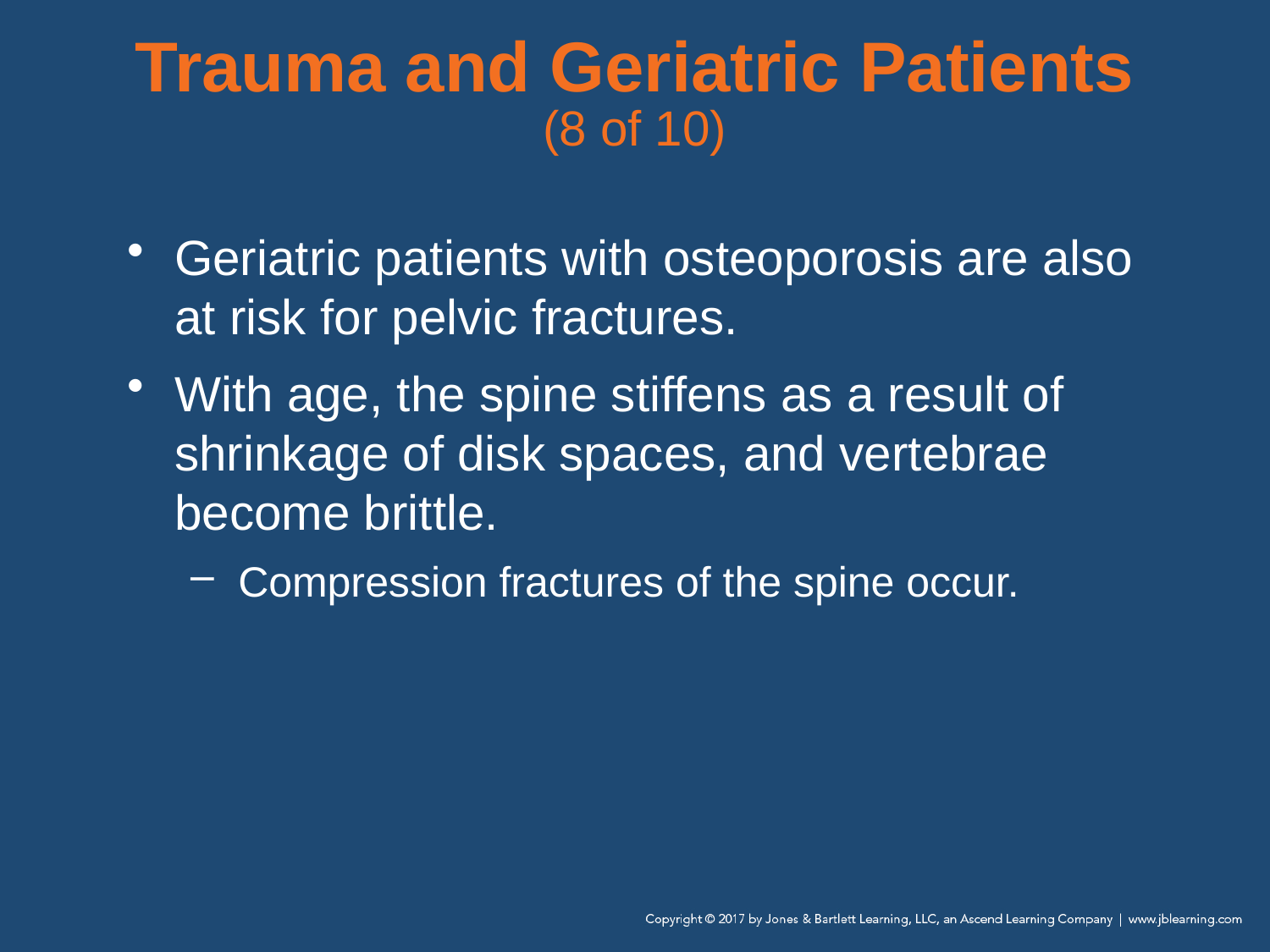

# Trauma and Geriatric Patients (8 of 10)
Geriatric patients with osteoporosis are also at risk for pelvic fractures.
With age, the spine stiffens as a result of shrinkage of disk spaces, and vertebrae become brittle.
Compression fractures of the spine occur.